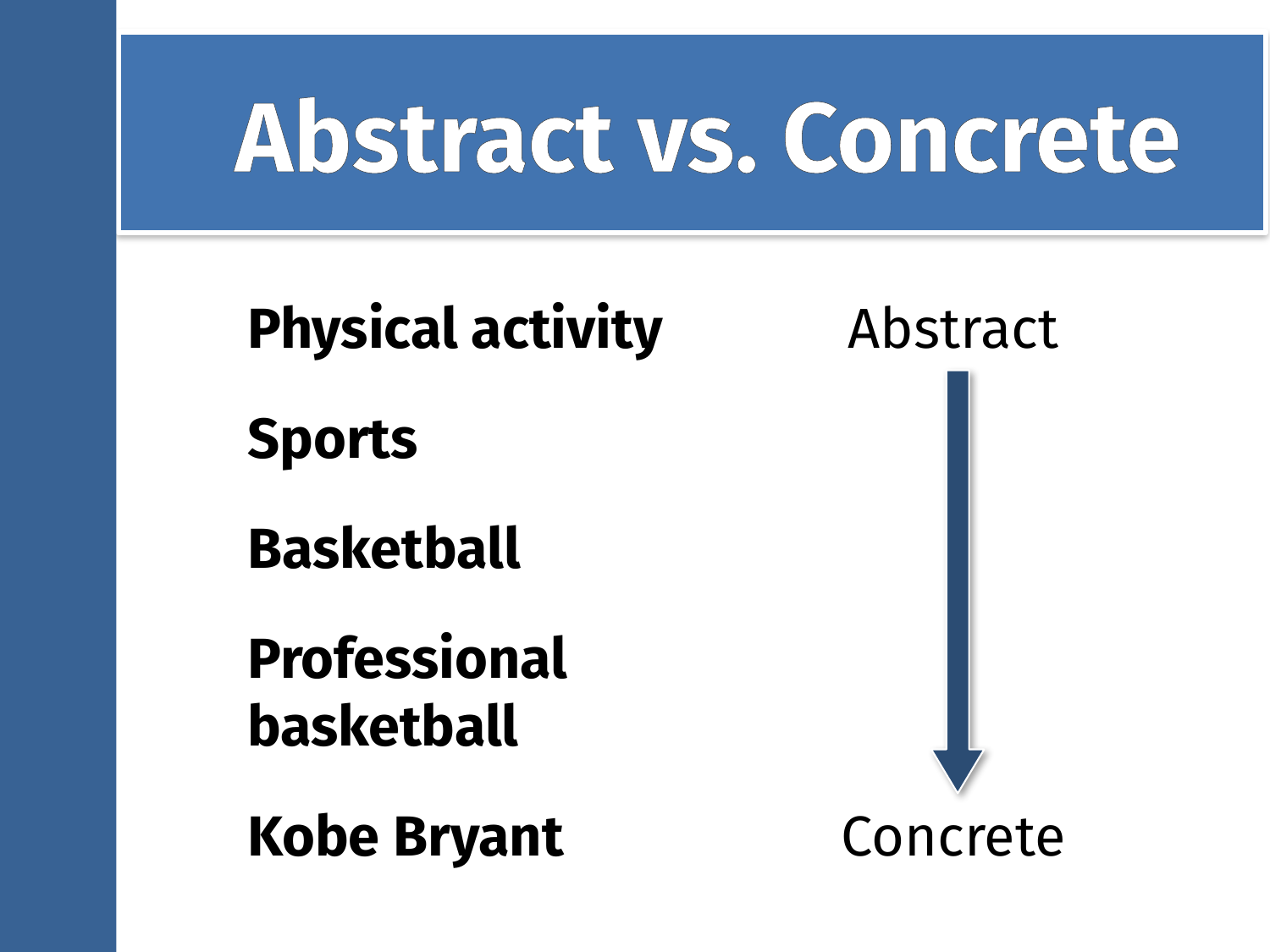

# Abstract vs. Concrete
Physical activity
Sports
Basketball
Professional basketball
Kobe Bryant
Abstract

Concrete